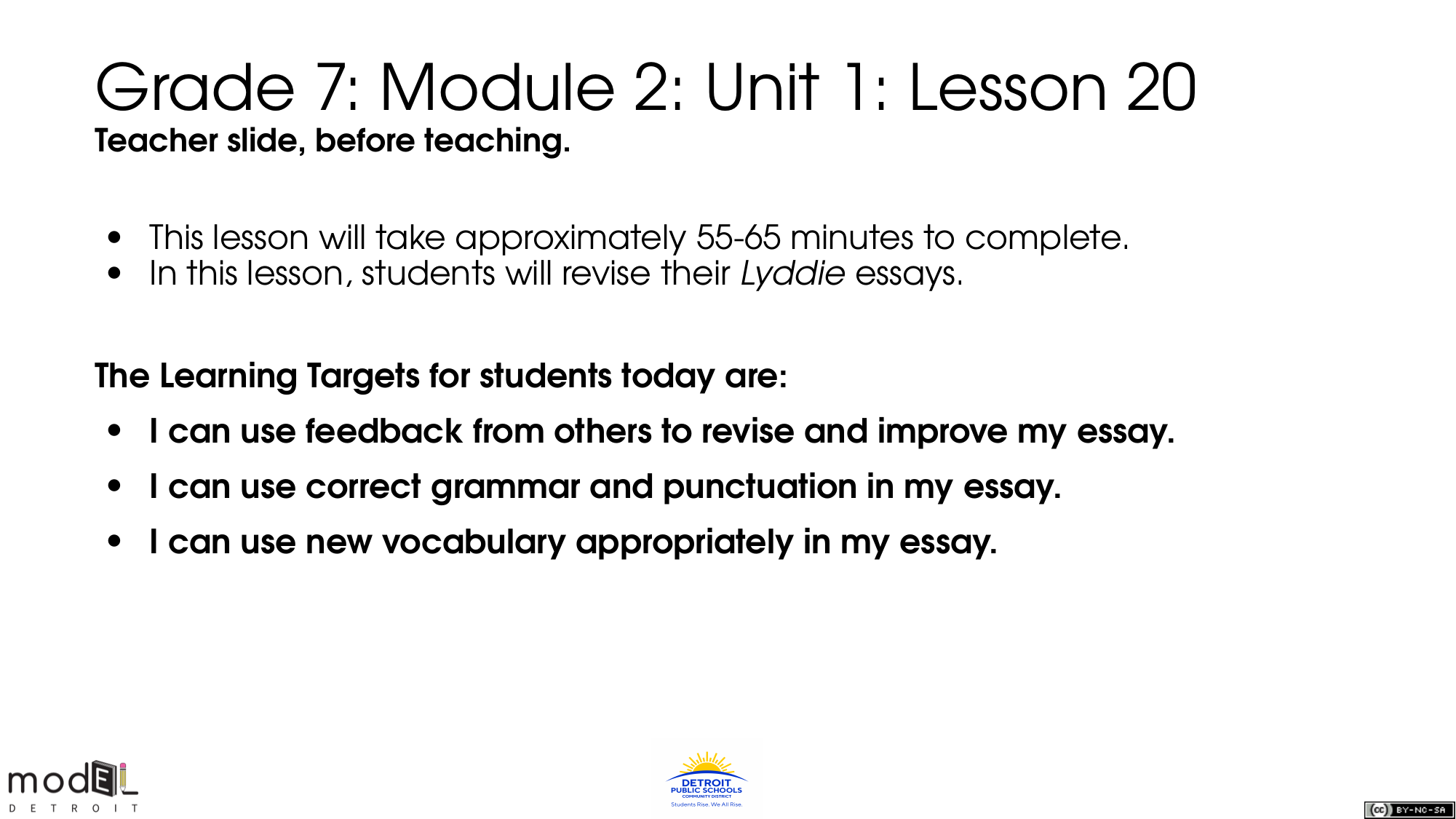

# Grade 7: Module 2: Unit 1: Lesson 20
Teacher slide, before teaching.
This lesson will take approximately 55-65 minutes to complete.
In this lesson, students will revise their Lyddie essays.

The Learning Targets for students today are:
I can use feedback from others to revise and improve my essay.
I can use correct grammar and punctuation in my essay.
I can use new vocabulary appropriately in my essay.